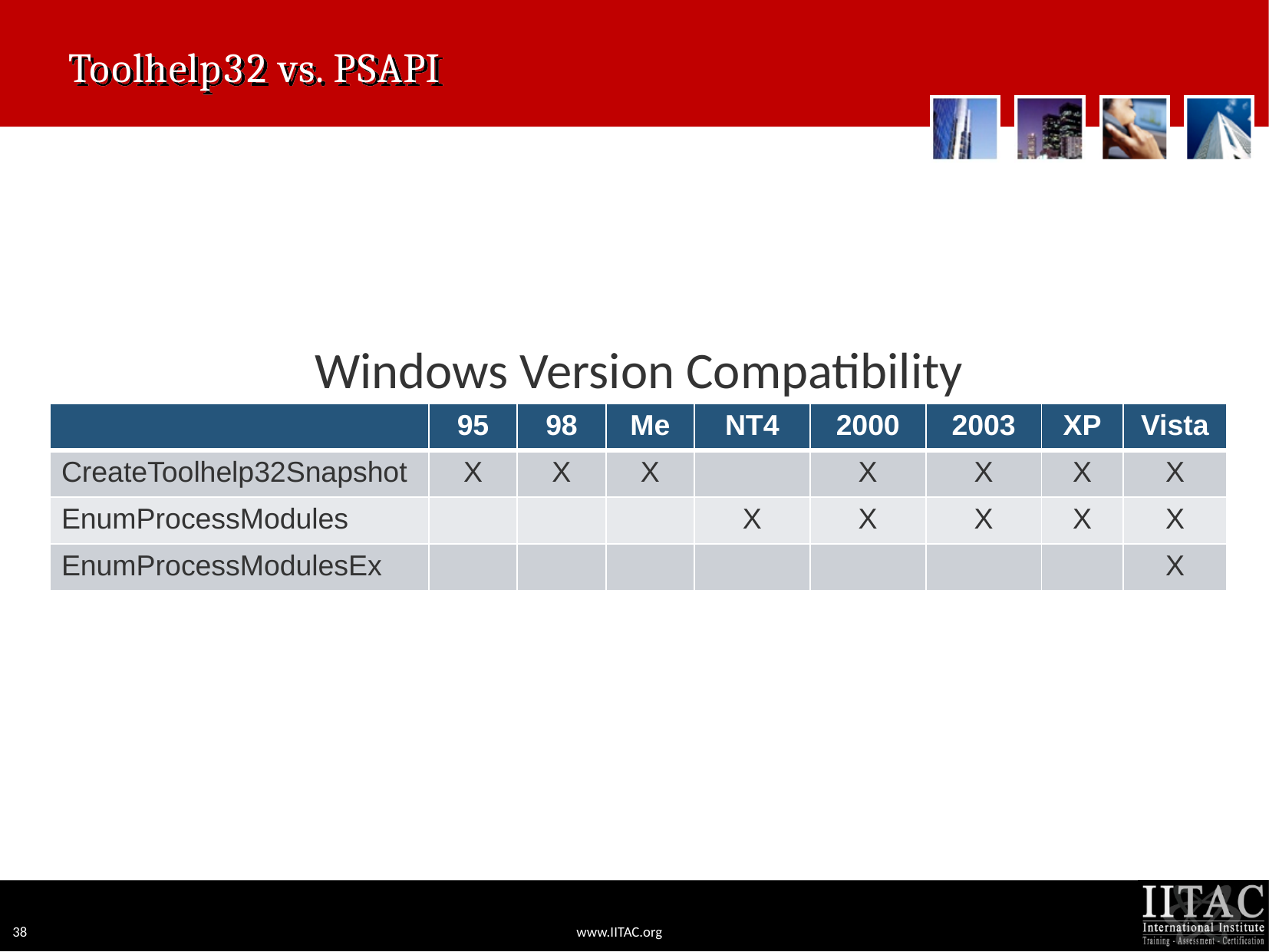

# Toolhelp32 vs. PSAPI
Windows Version Compatibility
|  | 95 | 98 | Me | NT4 | 2000 | 2003 | XP | Vista |
| --- | --- | --- | --- | --- | --- | --- | --- | --- |
| CreateToolhelp32Snapshot | X | X | X |  | X | X | X | X |
| EnumProcessModules |  |  |  | X | X | X | X | X |
| EnumProcessModulesEx |  |  |  |  |  |  |  | X |
38
www.IITAC.org